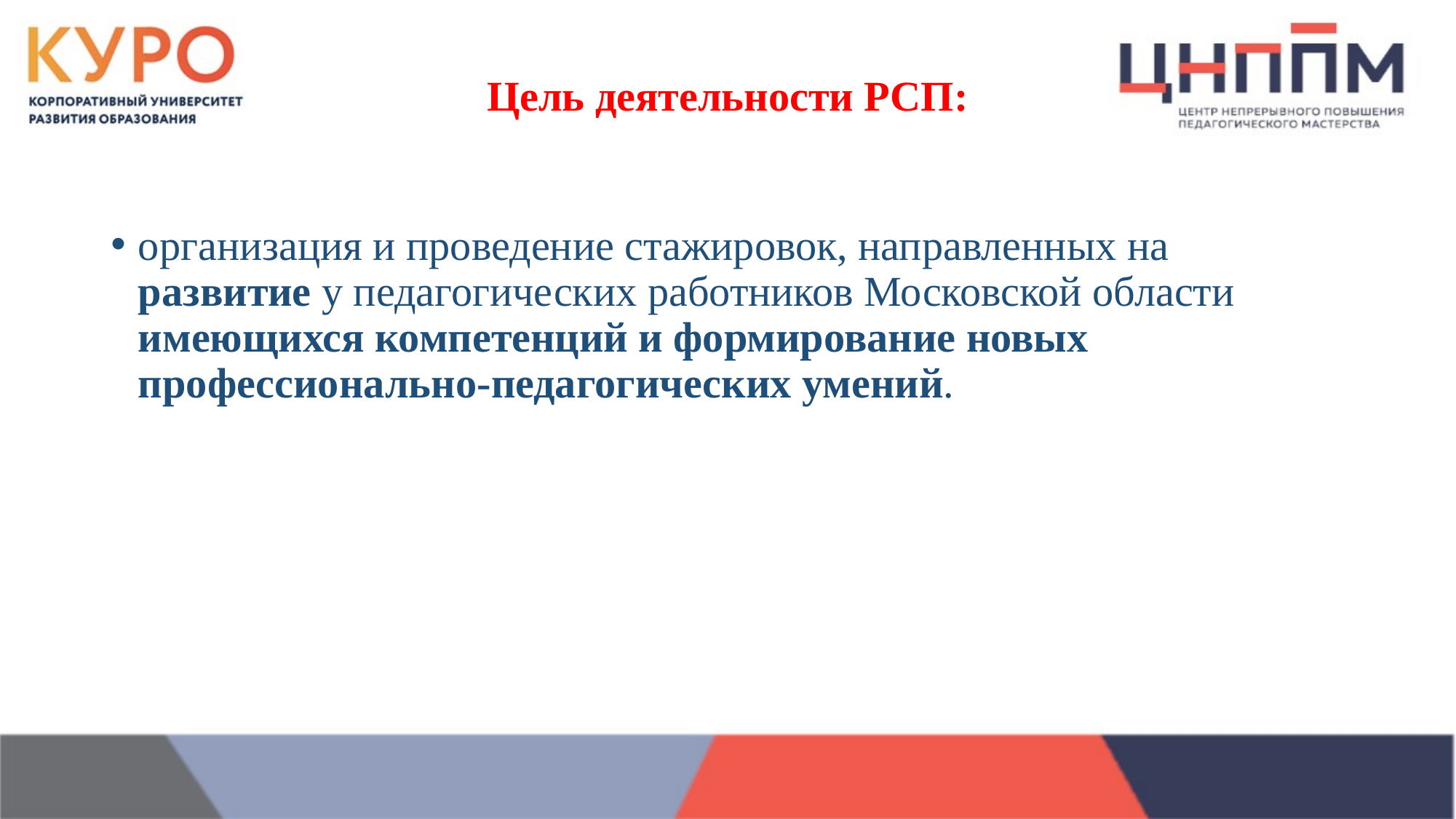

# Цель деятельности РСП:
организация и проведение стажировок, направленных на развитие у педагогических работников Московской области имеющихся компетенций и формирование новых профессионально-педагогических умений.